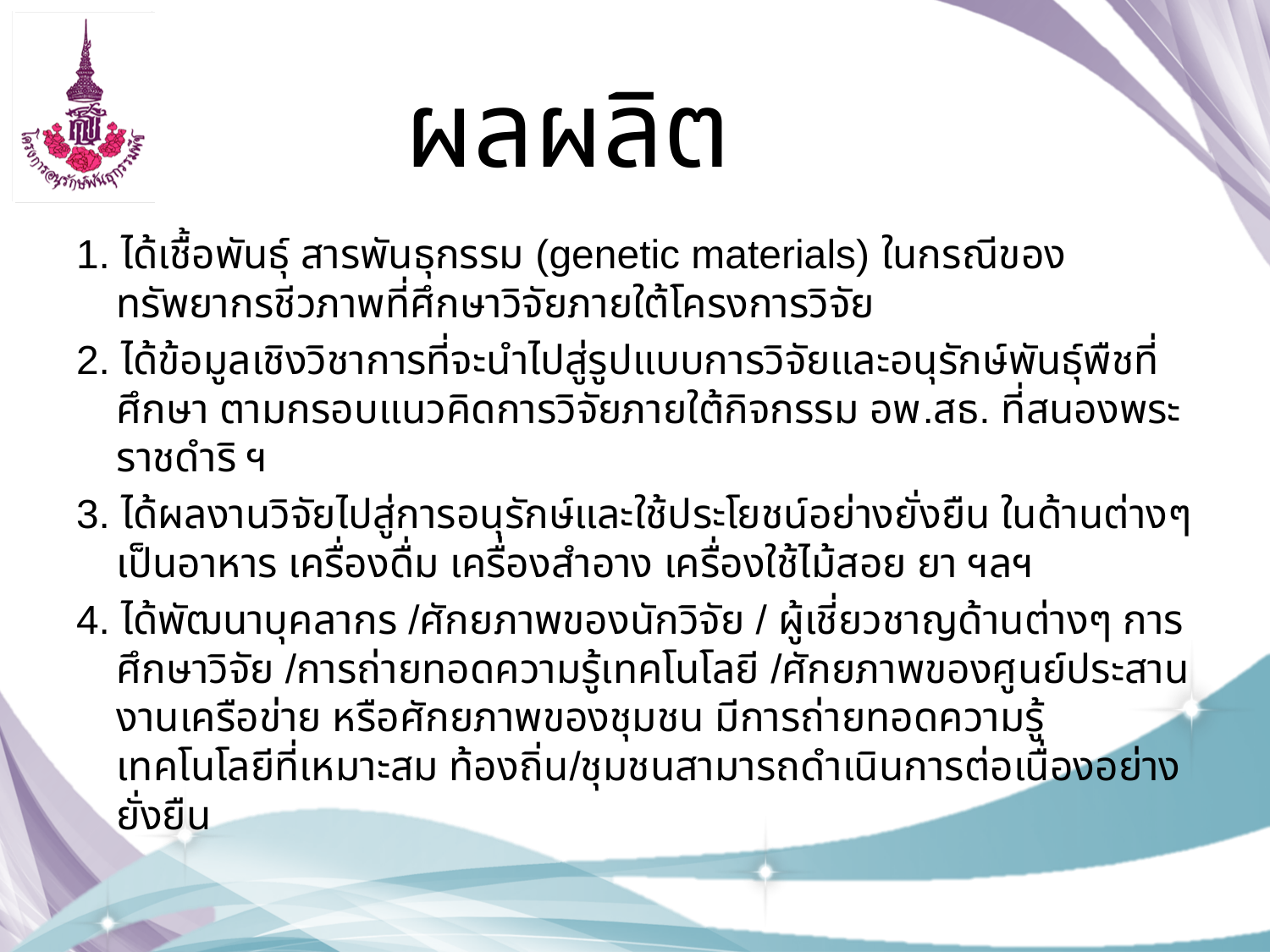

# ผลผลิต
1. ได้เชื้อพันธุ์ สารพันธุกรรม (genetic materials) ในกรณีของทรัพยากรชีวภาพที่ศึกษาวิจัยภายใต้โครงการวิจัย
2. ได้ข้อมูลเชิงวิชาการที่จะนำไปสู่รูปแบบการวิจัยและอนุรักษ์พันธุ์พืชที่ศึกษา ตามกรอบแนวคิดการวิจัยภายใต้กิจกรรม อพ.สธ. ที่สนองพระราชดำริ ฯ
3. ได้ผลงานวิจัยไปสู่การอนุรักษ์และใช้ประโยชน์อย่างยั่งยืน ในด้านต่างๆ เป็นอาหาร เครื่องดื่ม เครื่องสำอาง เครื่องใช้ไม้สอย ยา ฯลฯ
4. ได้พัฒนาบุคลากร /ศักยภาพของนักวิจัย / ผู้เชี่ยวชาญด้านต่างๆ การศึกษาวิจัย /การถ่ายทอดความรู้เทคโนโลยี /ศักยภาพของศูนย์ประสานงานเครือข่าย หรือศักยภาพของชุมชน มีการถ่ายทอดความรู้ เทคโนโลยีที่เหมาะสม ท้องถิ่น/ชุมชนสามารถดำเนินการต่อเนื่องอย่างยั่งยืน